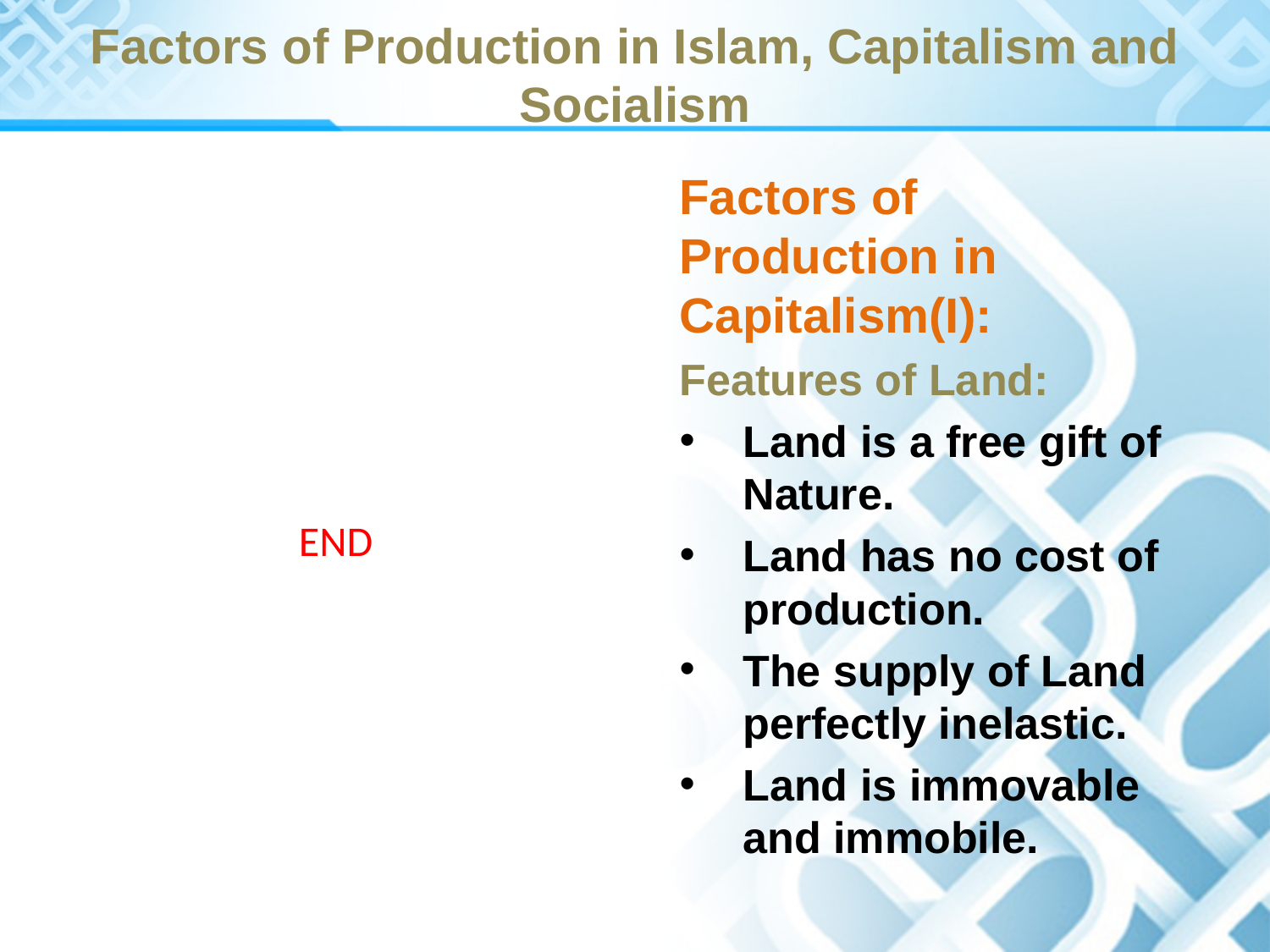

Factors of Production in Islam, Capitalism and Socialism
Factors of Production in Capitalism(I):
Features of Land:
Land is a free gift of Nature.
Land has no cost of production.
The supply of Land perfectly inelastic.
Land is immovable and immobile.
END